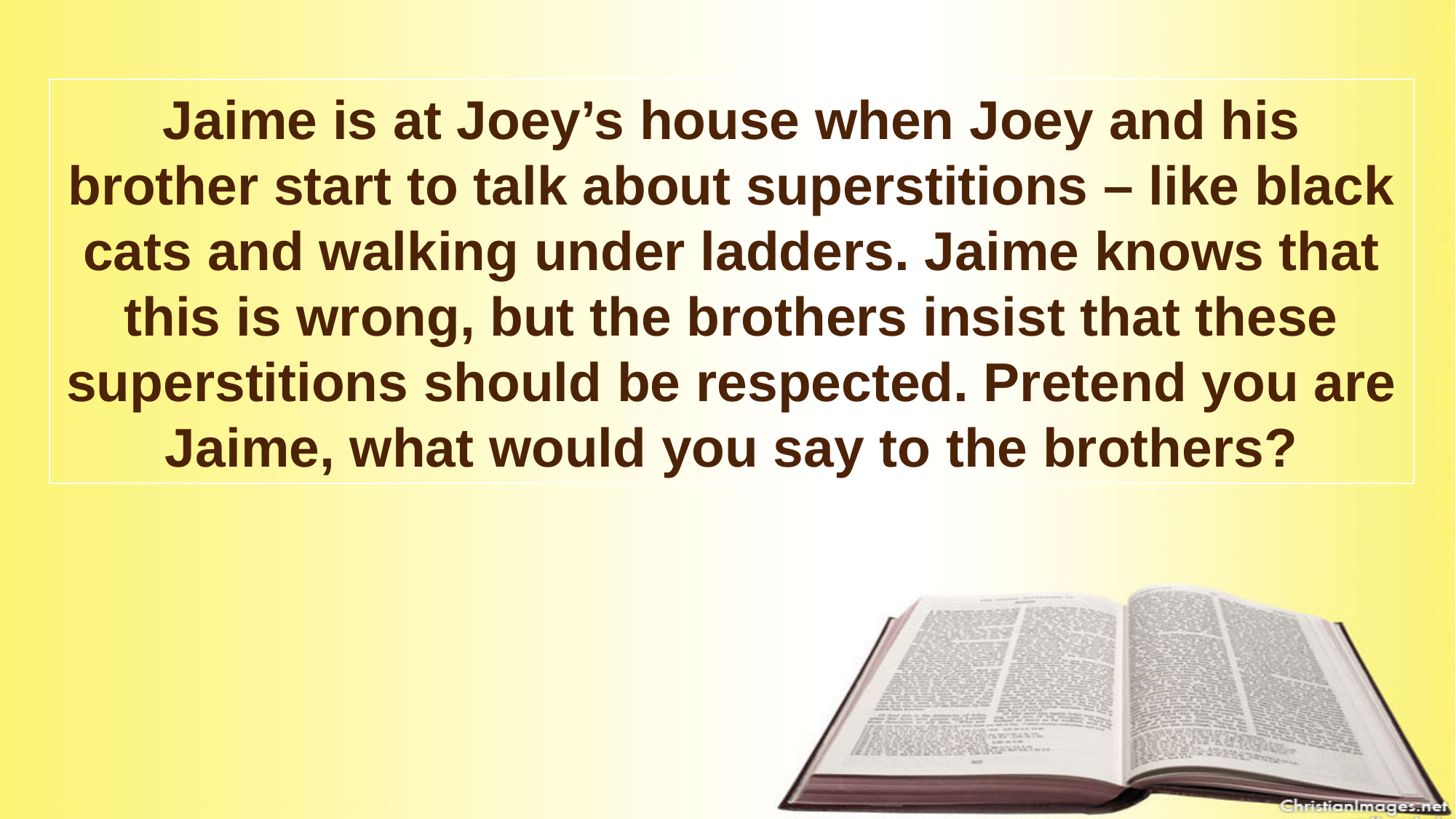

Jaime is at Joey’s house when Joey and his brother start to talk about superstitions – like black cats and walking under ladders. Jaime knows that this is wrong, but the brothers insist that these superstitions should be respected. Pretend you are Jaime, what would you say to the brothers?